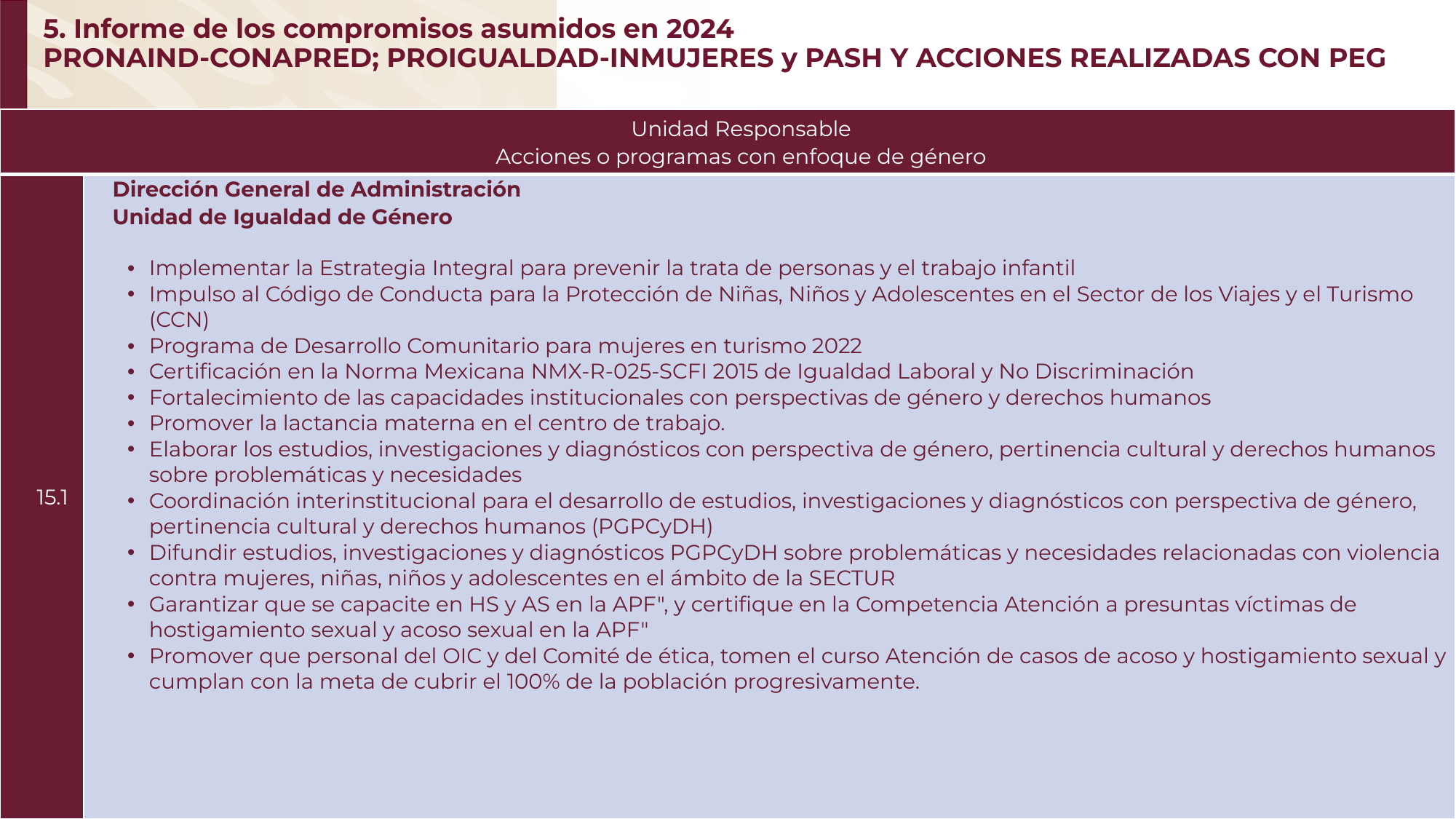

5. Informe de los compromisos asumidos en 2024
PRONAIND-CONAPRED; PROIGUALDAD-INMUJERES y PASH Y ACCIONES REALIZADAS CON PEG
| Unidad Responsable Acciones o programas con enfoque de género |  |
| --- | --- |
| 15.1 | Dirección General de Administración Unidad de Igualdad de Género Implementar la Estrategia Integral para prevenir la trata de personas y el trabajo infantil Impulso al Código de Conducta para la Protección de Niñas, Niños y Adolescentes en el Sector de los Viajes y el Turismo (CCN) Programa de Desarrollo Comunitario para mujeres en turismo 2022 Certificación en la Norma Mexicana NMX-R-025-SCFI 2015 de Igualdad Laboral y No Discriminación Fortalecimiento de las capacidades institucionales con perspectivas de género y derechos humanos Promover la lactancia materna en el centro de trabajo. Elaborar los estudios, investigaciones y diagnósticos con perspectiva de género, pertinencia cultural y derechos humanos sobre problemáticas y necesidades Coordinación interinstitucional para el desarrollo de estudios, investigaciones y diagnósticos con perspectiva de género, pertinencia cultural y derechos humanos (PGPCyDH) Difundir estudios, investigaciones y diagnósticos PGPCyDH sobre problemáticas y necesidades relacionadas con violencia contra mujeres, niñas, niños y adolescentes en el ámbito de la SECTUR Garantizar que se capacite en HS y AS en la APF", y certifique en la Competencia Atención a presuntas víctimas de hostigamiento sexual y acoso sexual en la APF" Promover que personal del OIC y del Comité de ética, tomen el curso Atención de casos de acoso y hostigamiento sexual y cumplan con la meta de cubrir el 100% de la población progresivamente. |